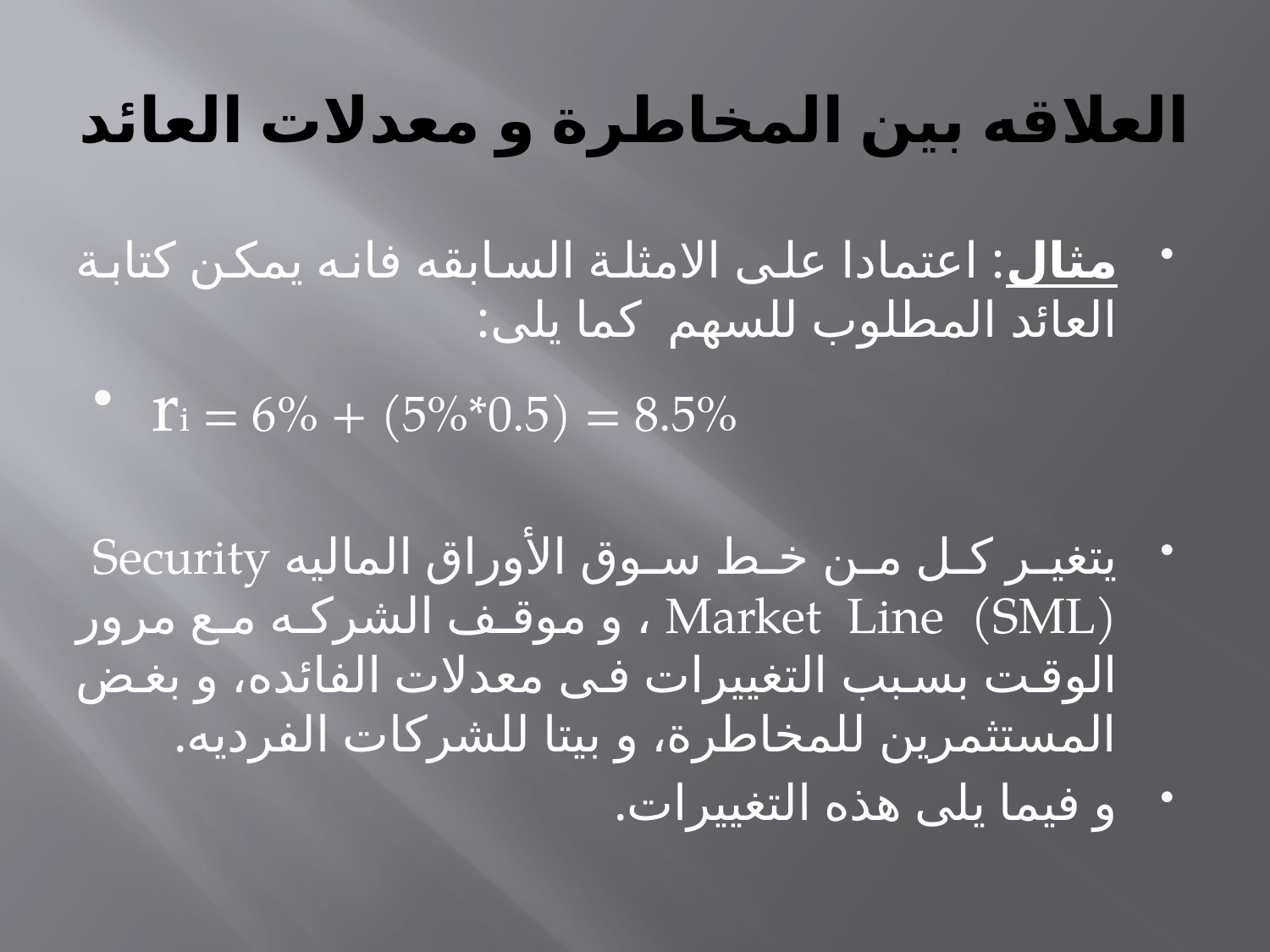

# العلاقه بين المخاطرة و معدلات العائد
مثال: اعتمادا على الامثلة السابقه فانه يمكن كتابة العائد المطلوب للسهم  كما يلى:
ri = 6% + (5%*0.5) = 8.5%

يتغير كل من خط سوق الأوراق الماليه Security Market Line (SML) ، و موقف الشركه مع مرور الوقت بسبب التغييرات فى معدلات الفائده، و بغض المستثمرين للمخاطرة، و بيتا للشركات الفرديه.
و فيما يلى هذه التغييرات.